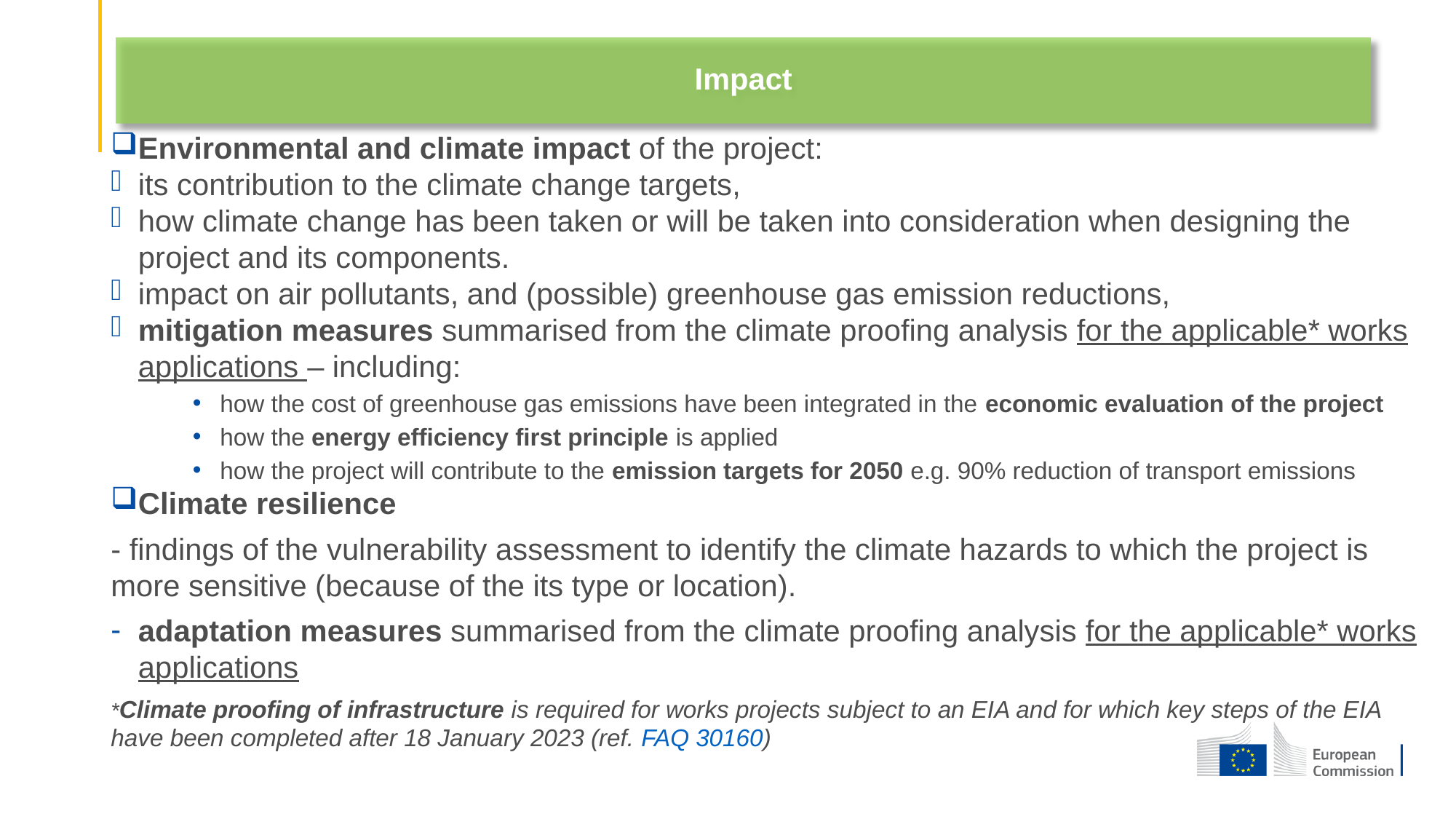

# Impact
Environmental and climate impact of the project:
its contribution to the climate change targets,
how climate change has been taken or will be taken into consideration when designing the project and its components.
impact on air pollutants, and (possible) greenhouse gas emission reductions,
mitigation measures summarised from the climate proofing analysis for the applicable* works applications – including:
how the cost of greenhouse gas emissions have been integrated in the economic evaluation of the project
how the energy efficiency first principle is applied
how the project will contribute to the emission targets for 2050 e.g. 90% reduction of transport emissions
Climate resilience
- findings of the vulnerability assessment to identify the climate hazards to which the project is more sensitive (because of the its type or location).
adaptation measures summarised from the climate proofing analysis for the applicable* works applications
*Climate proofing of infrastructure is required for works projects subject to an EIA and for which key steps of the EIA have been completed after 18 January 2023 (ref. FAQ 30160)